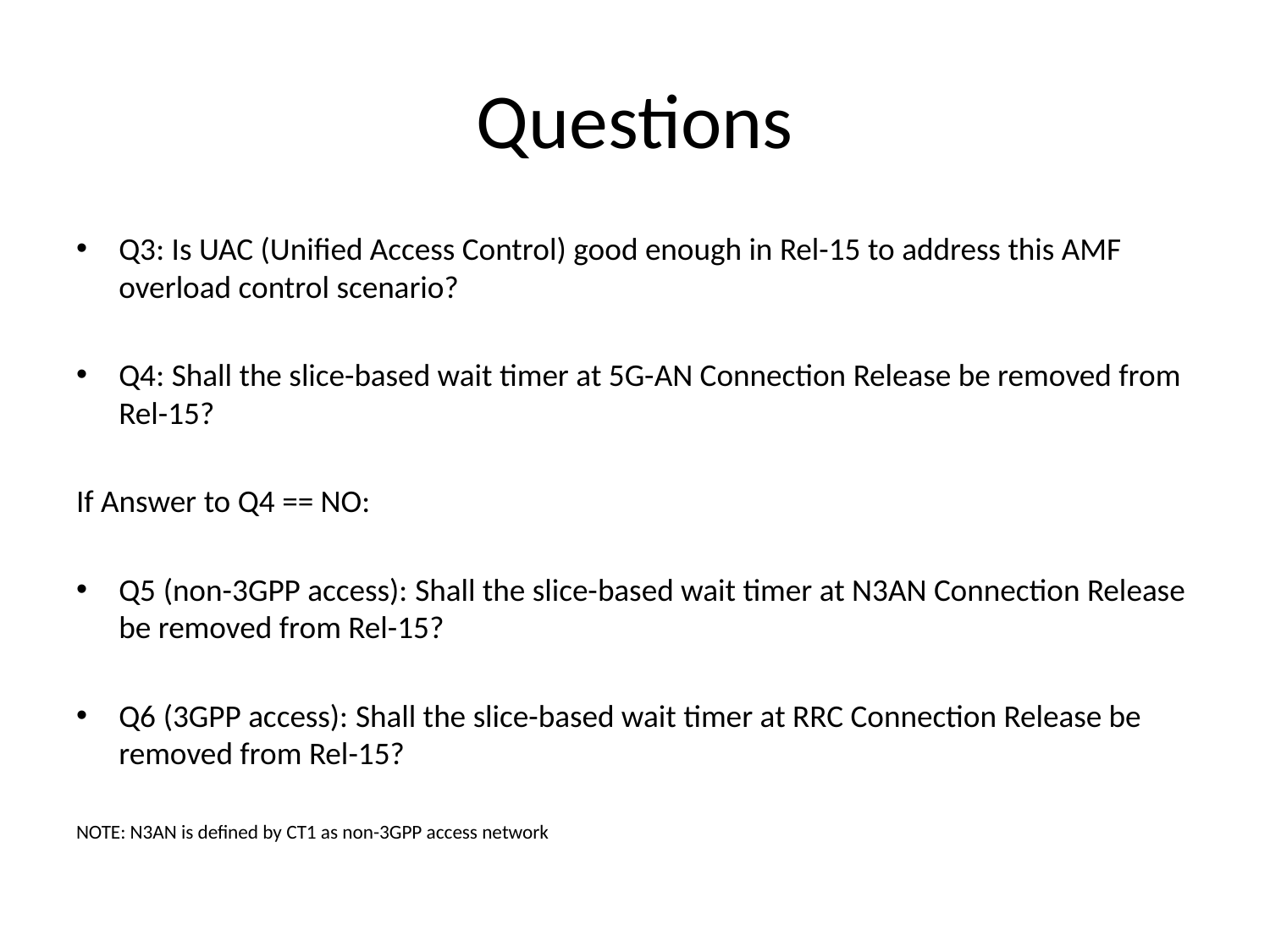

# Questions
Q3: Is UAC (Unified Access Control) good enough in Rel-15 to address this AMF overload control scenario?

Q4: Shall the slice-based wait timer at 5G-AN Connection Release be removed from Rel-15?

If Answer to Q4 == NO:

Q5 (non-3GPP access): Shall the slice-based wait timer at N3AN Connection Release be removed from Rel-15?

Q6 (3GPP access): Shall the slice-based wait timer at RRC Connection Release be removed from Rel-15?

NOTE: N3AN is defined by CT1 as non-3GPP access network